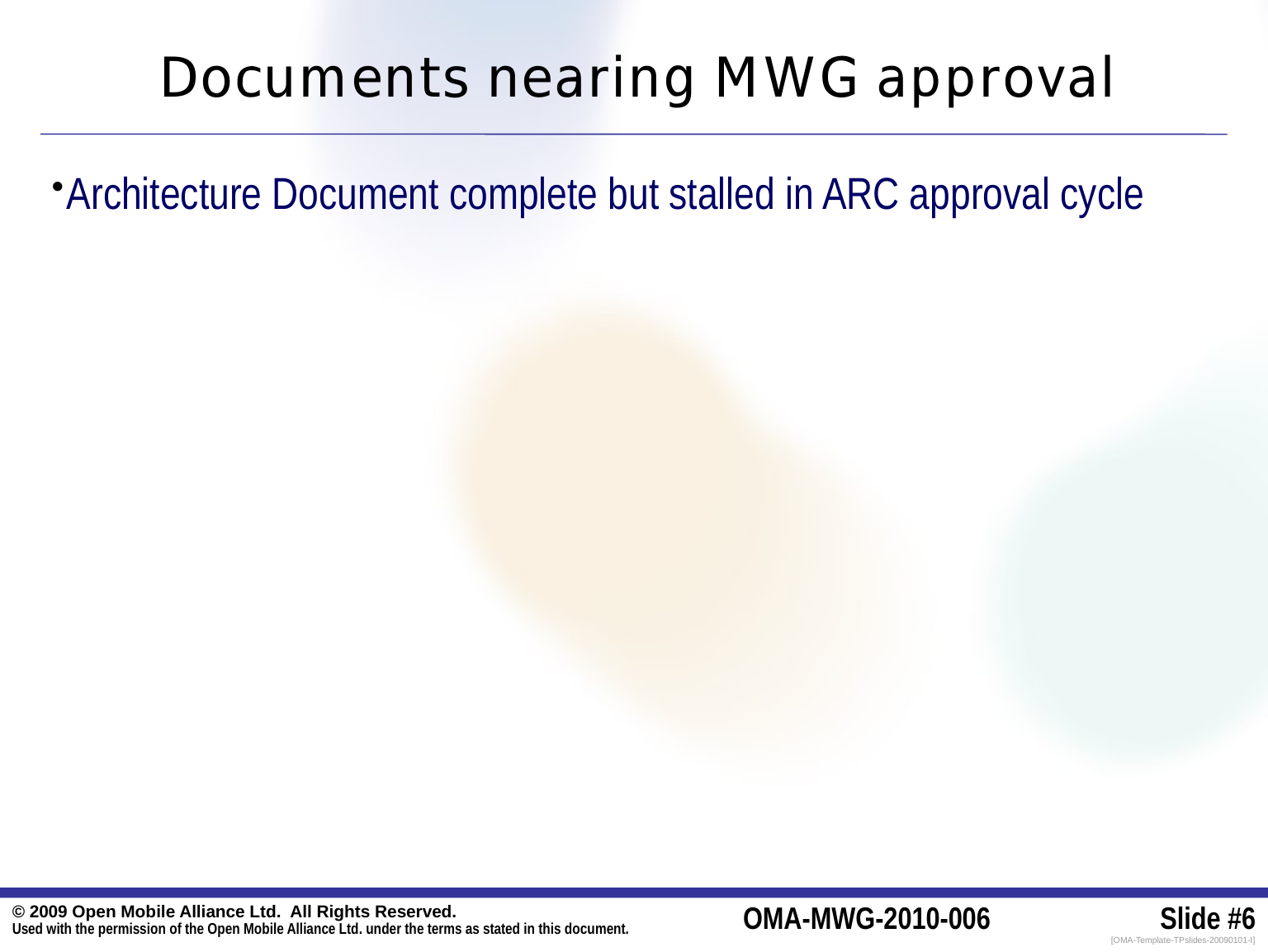

# Documents nearing MWG approval
Architecture Document complete but stalled in ARC approval cycle